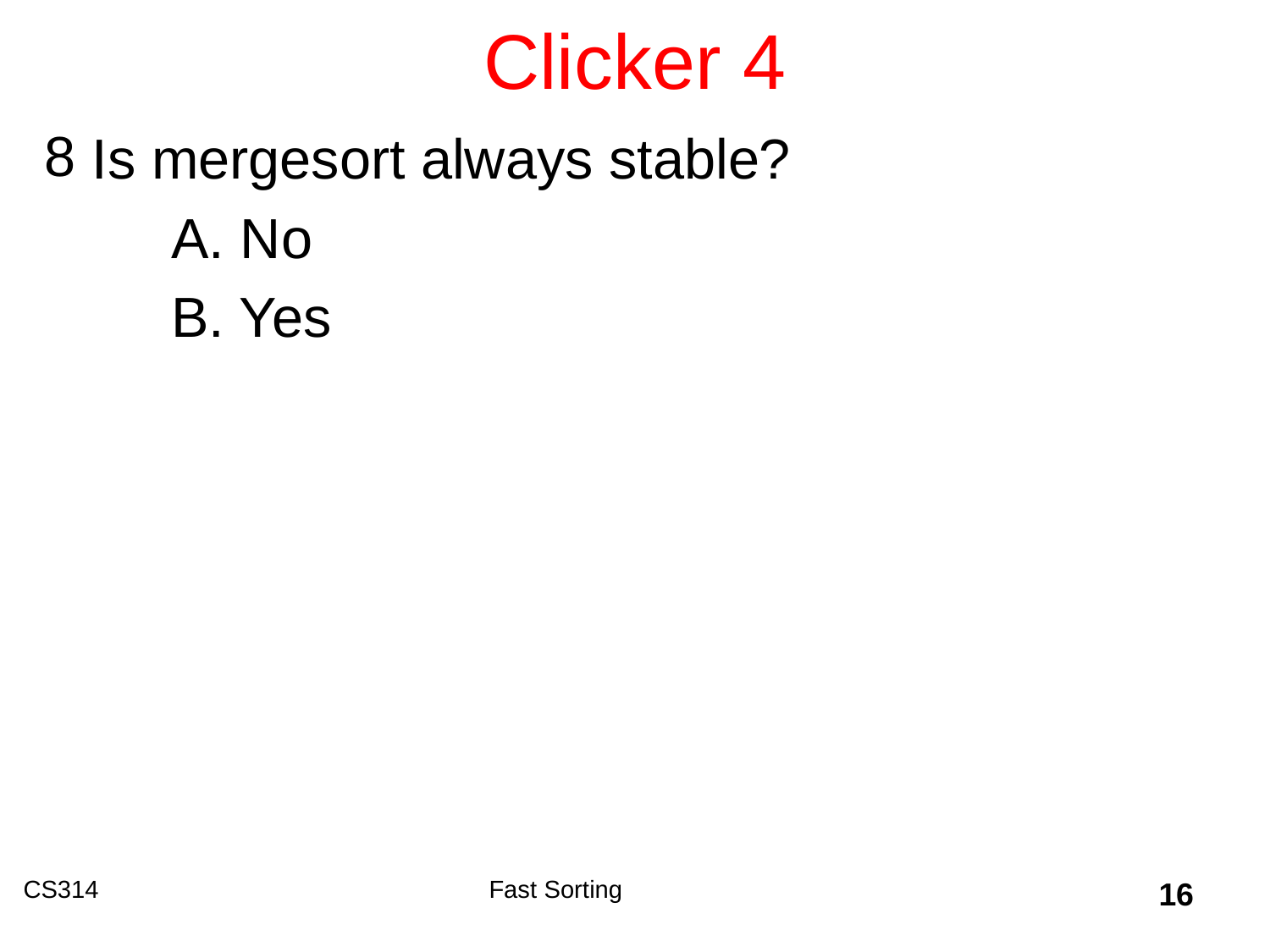

# Clicker 4
Is mergesort always stable?
	A. No
	B. Yes
CS314
Fast Sorting
16